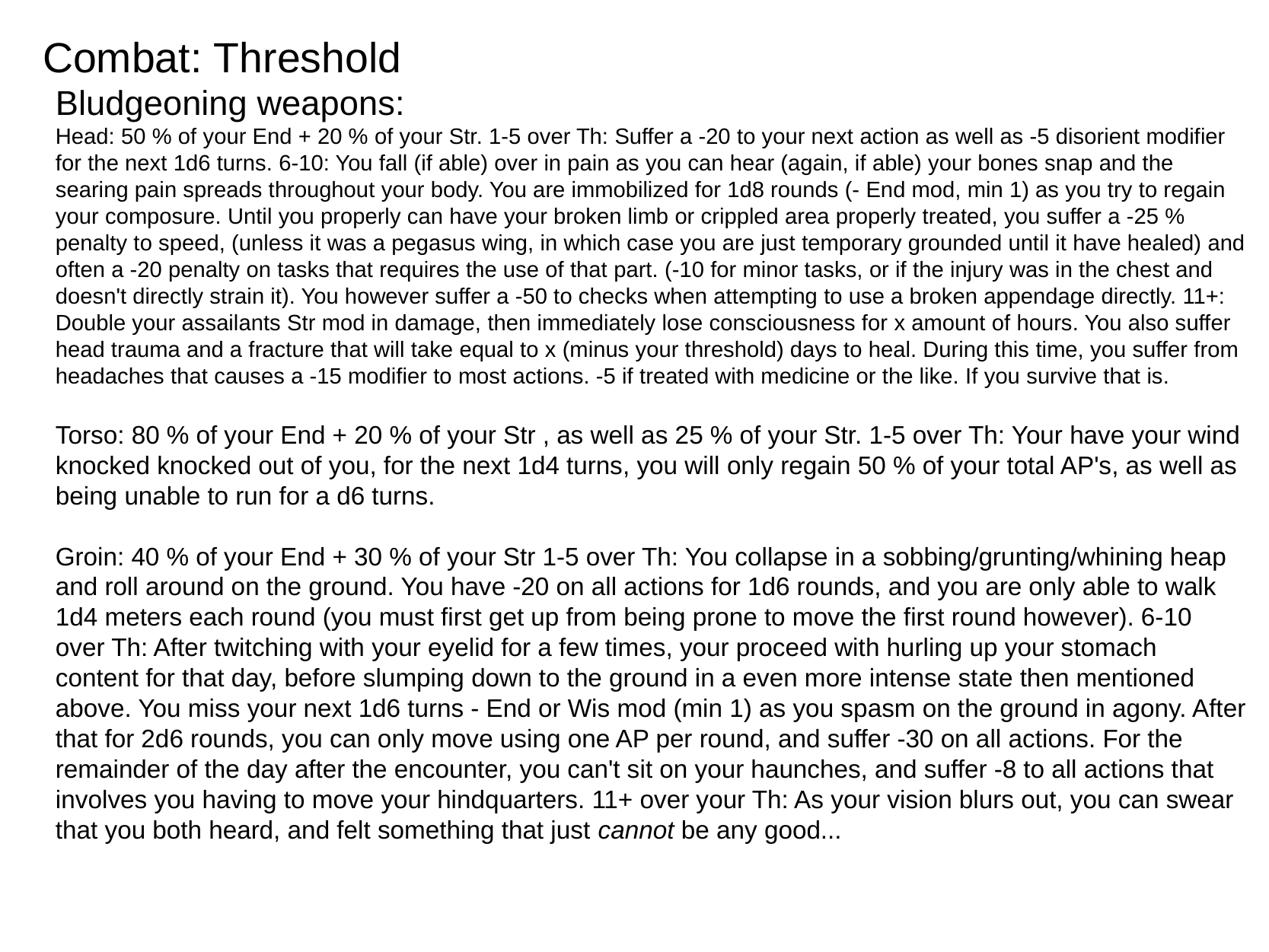

# Combat: Threshold
Bludgeoning weapons:
Head: 50 % of your End + 20 % of your Str. 1-5 over Th: Suffer a -20 to your next action as well as -5 disorient modifier for the next 1d6 turns. 6-10: You fall (if able) over in pain as you can hear (again, if able) your bones snap and the searing pain spreads throughout your body. You are immobilized for 1d8 rounds (- End mod, min 1) as you try to regain your composure. Until you properly can have your broken limb or crippled area properly treated, you suffer a -25 % penalty to speed, (unless it was a pegasus wing, in which case you are just temporary grounded until it have healed) and often a -20 penalty on tasks that requires the use of that part. (-10 for minor tasks, or if the injury was in the chest and doesn't directly strain it). You however suffer a -50 to checks when attempting to use a broken appendage directly. 11+: Double your assailants Str mod in damage, then immediately lose consciousness for x amount of hours. You also suffer head trauma and a fracture that will take equal to x (minus your threshold) days to heal. During this time, you suffer from headaches that causes a -15 modifier to most actions. -5 if treated with medicine or the like. If you survive that is.

Torso: 80 % of your End + 20 % of your Str , as well as 25 % of your Str. 1-5 over Th: Your have your wind knocked knocked out of you, for the next 1d4 turns, you will only regain 50 % of your total AP's, as well as being unable to run for a d6 turns.

Groin: 40 % of your End + 30 % of your Str 1-5 over Th: You collapse in a sobbing/grunting/whining heap and roll around on the ground. You have -20 on all actions for 1d6 rounds, and you are only able to walk 1d4 meters each round (you must first get up from being prone to move the first round however). 6-10 over Th: After twitching with your eyelid for a few times, your proceed with hurling up your stomach content for that day, before slumping down to the ground in a even more intense state then mentioned above. You miss your next 1d6 turns - End or Wis mod (min 1) as you spasm on the ground in agony. After that for 2d6 rounds, you can only move using one AP per round, and suffer -30 on all actions. For the remainder of the day after the encounter, you can't sit on your haunches, and suffer -8 to all actions that involves you having to move your hindquarters. 11+ over your Th: As your vision blurs out, you can swear that you both heard, and felt something that just cannot be any good...